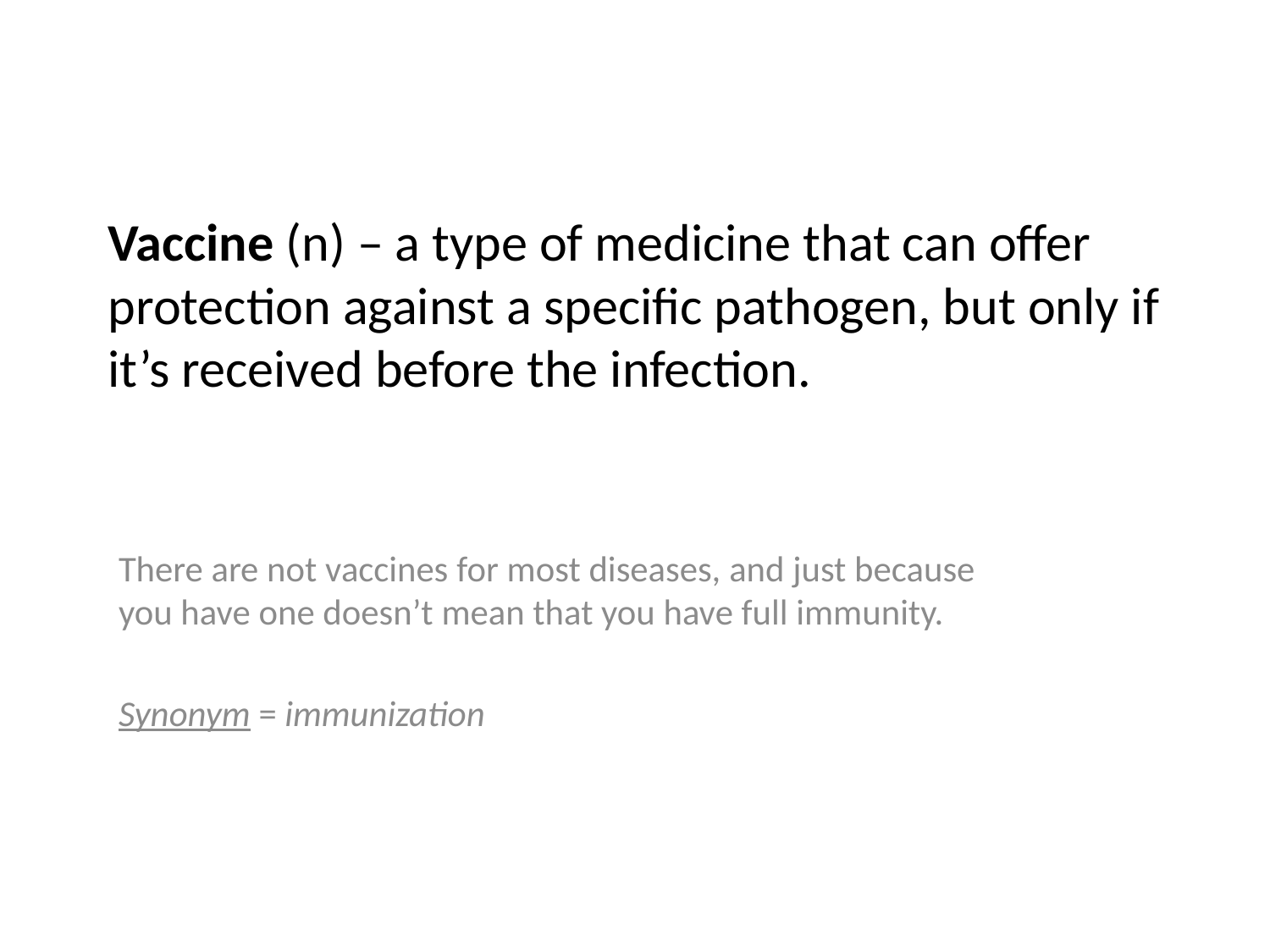

# Vaccine (n) – a type of medicine that can offer protection against a specific pathogen, but only if it’s received before the infection.
There are not vaccines for most diseases, and just because you have one doesn’t mean that you have full immunity.

Synonym = immunization